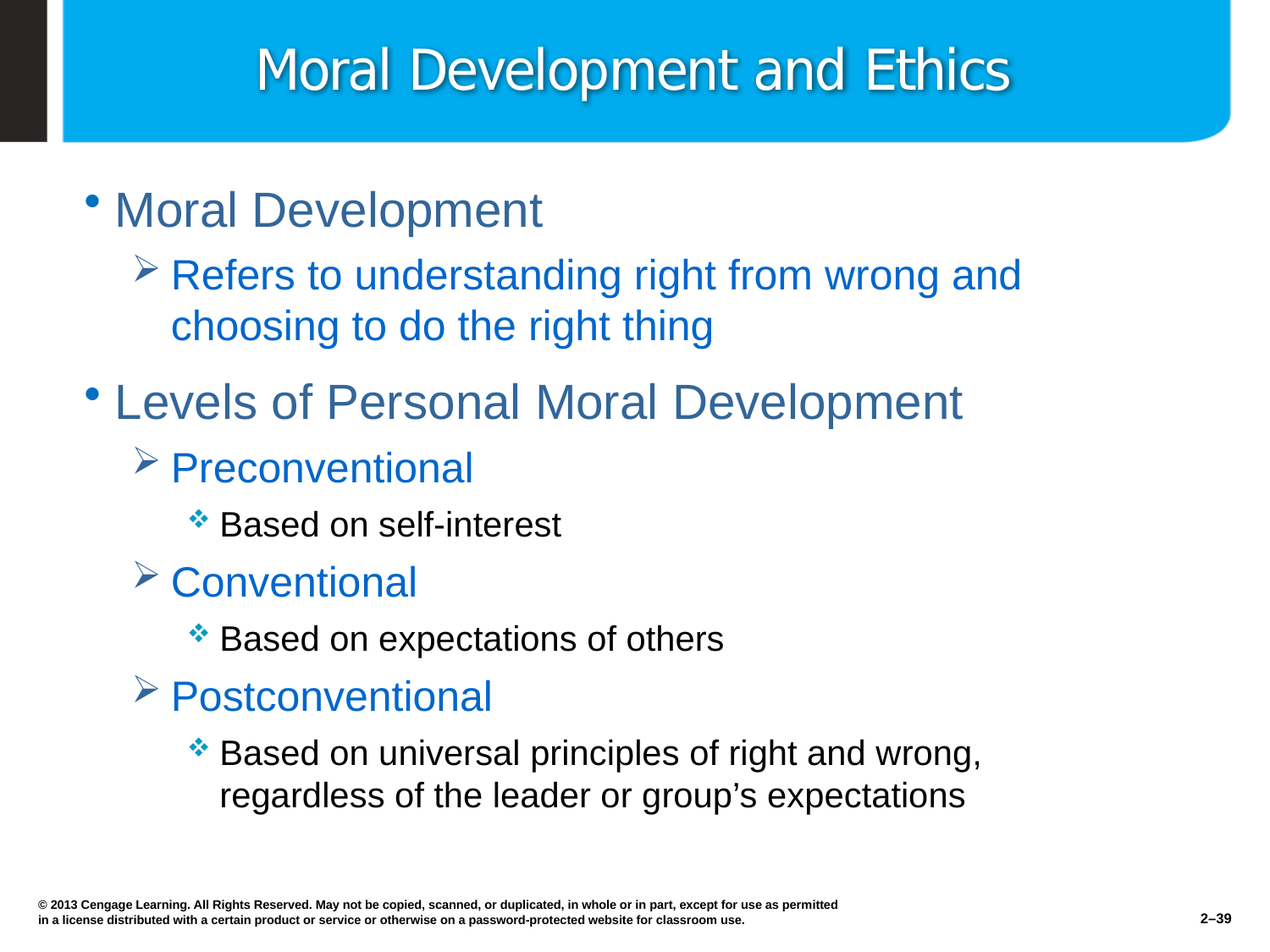

# Moral Development and Ethics
Moral Development
Refers to understanding right from wrong and choosing to do the right thing
Levels of Personal Moral Development
Preconventional
Based on self-interest
Conventional
Based on expectations of others
Postconventional
Based on universal principles of right and wrong,
regardless of the leader or group’s expectations

© 2013 Cengage Learning. All Rights Reserved. May not be copied, scanned, or duplicated, in whole or in part, except for use as permitted in a license distributed with a certain product or service or otherwise on a password-protected website for classroom use.
2–39